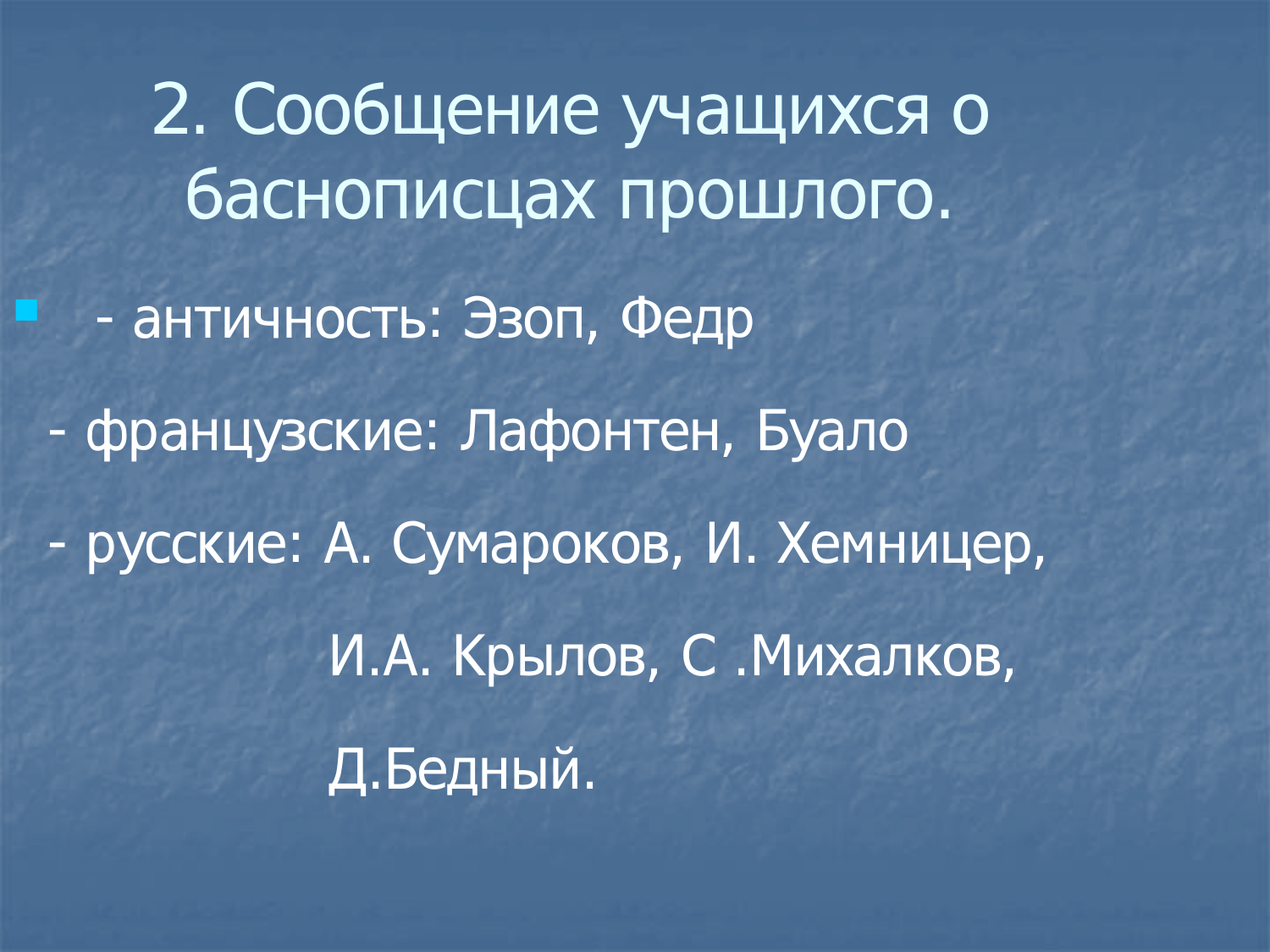

2. Сообщение учащихся о баснописцах прошлого.
  - античность: Эзоп, Федр
  - французские: Лафонтен, Буало
  - русские: А. Сумароков, И. Хемницер,
                  И.А. Крылов, С .Михалков,
                  Д.Бедный.